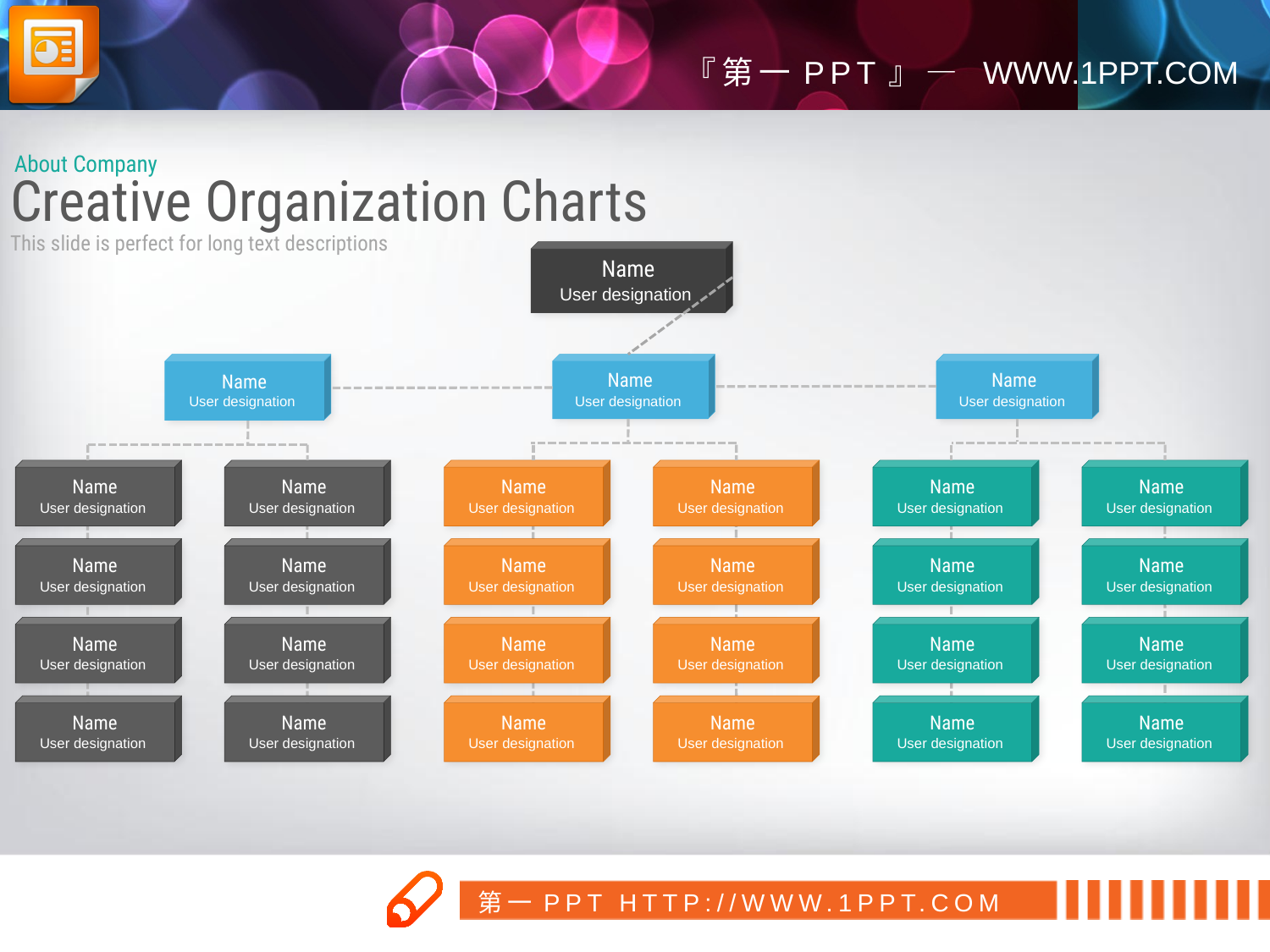

About Company
Creative Organization Charts
This slide is perfect for long text descriptions
Name
User designation
Name
User designation
Name
User designation
Name
User designation
Name
User designation
Name
User designation
Name
User designation
Name
User designation
Name
User designation
Name
User designation
Name
User designation
Name
User designation
Name
User designation
Name
User designation
Name
User designation
Name
User designation
Name
User designation
Name
User designation
Name
User designation
Name
User designation
Name
User designation
Name
User designation
Name
User designation
Name
User designation
Name
User designation
Name
User designation
Name
User designation
Name
User designation